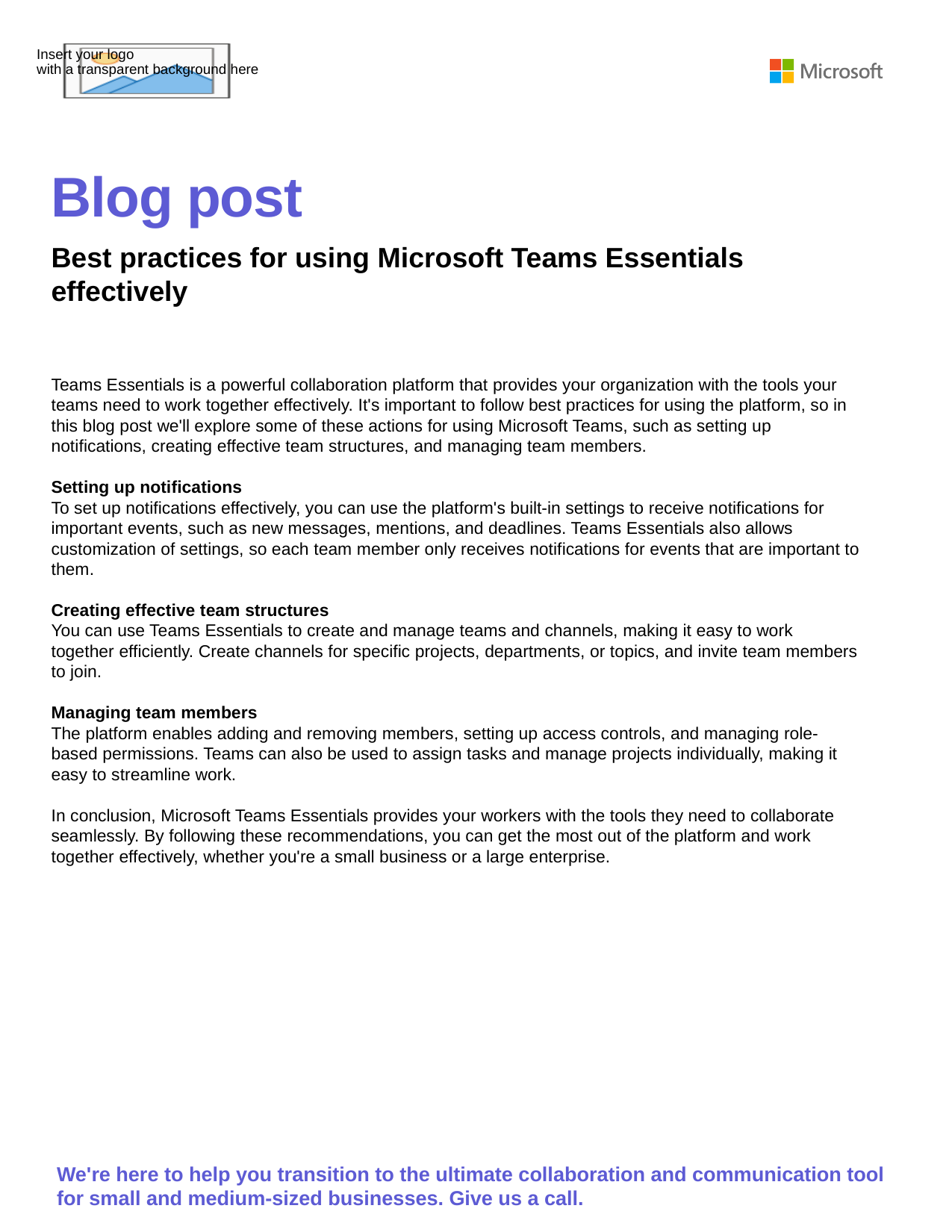

Blog post
Best practices for using Microsoft Teams Essentials effectively

Teams Essentials is a powerful collaboration platform that provides your organization with the tools your teams need to work together effectively. It's important to follow best practices for using the platform, so in this blog post we'll explore some of these actions for using Microsoft Teams, such as setting up notifications, creating effective team structures, and managing team members.
Setting up notifications
To set up notifications effectively, you can use the platform's built-in settings to receive notifications for important events, such as new messages, mentions, and deadlines. Teams Essentials also allows customization of settings, so each team member only receives notifications for events that are important to them.
Creating effective team structures
You can use Teams Essentials to create and manage teams and channels, making it easy to work together efficiently. Create channels for specific projects, departments, or topics, and invite team members to join.

Managing team members
The platform enables adding and removing members, setting up access controls, and managing role-based permissions. Teams can also be used to assign tasks and manage projects individually, making it easy to streamline work.
In conclusion, Microsoft Teams Essentials provides your workers with the tools they need to collaborate seamlessly. By following these recommendations, you can get the most out of the platform and work together effectively, whether you're a small business or a large enterprise.
We're here to help you transition to the ultimate collaboration and communication tool for small and medium-sized businesses. Give us a call.